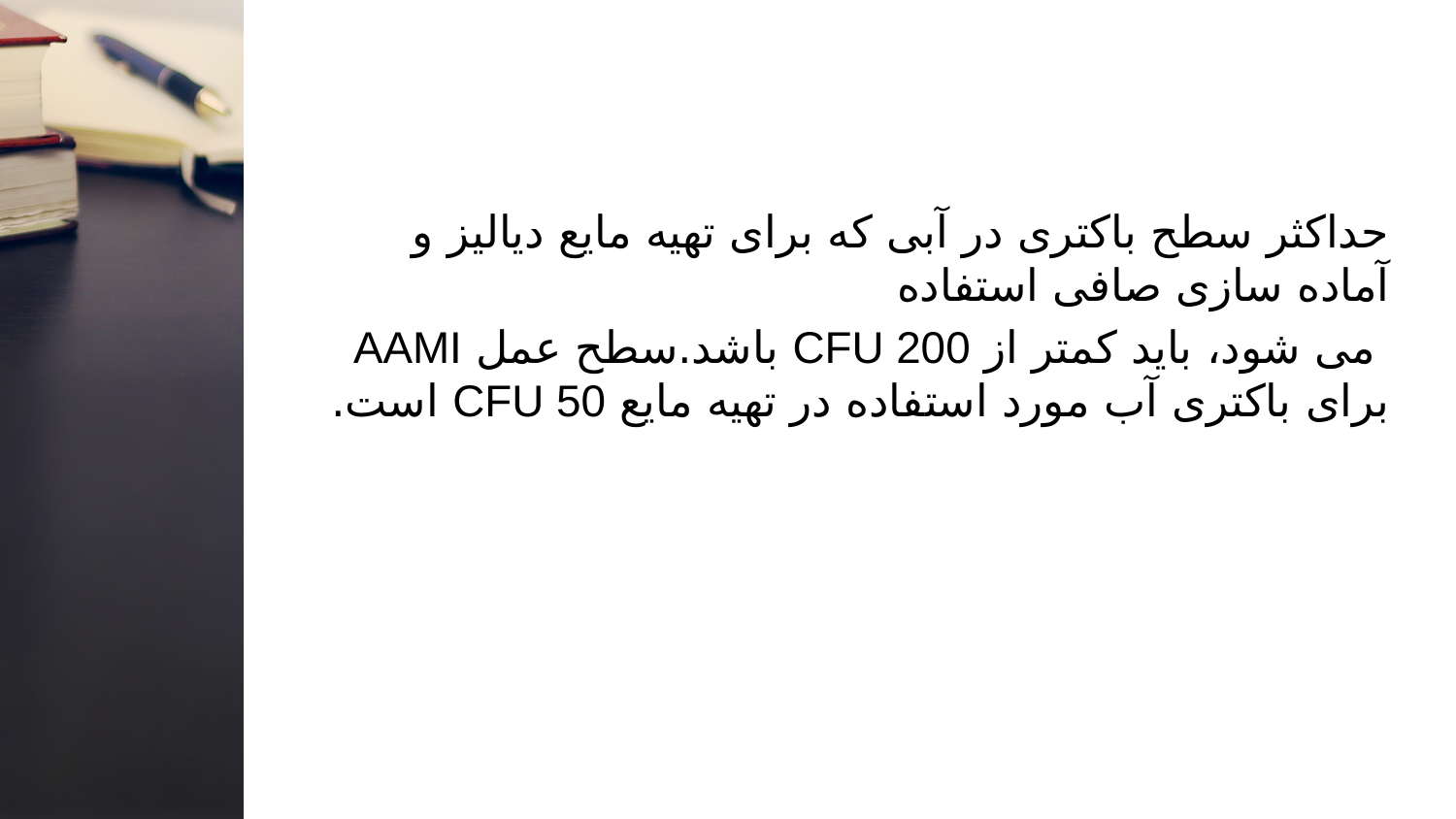

حداکثر سطح باکتری در آبی که برای تهیه مایع دیالیز و آماده سازی صافی استفاده
 می شود، باید کمتر از CFU 200 باشد.سطح عمل AAMI برای باکتری آب مورد استفاده در تهیه مایع CFU 50 است.